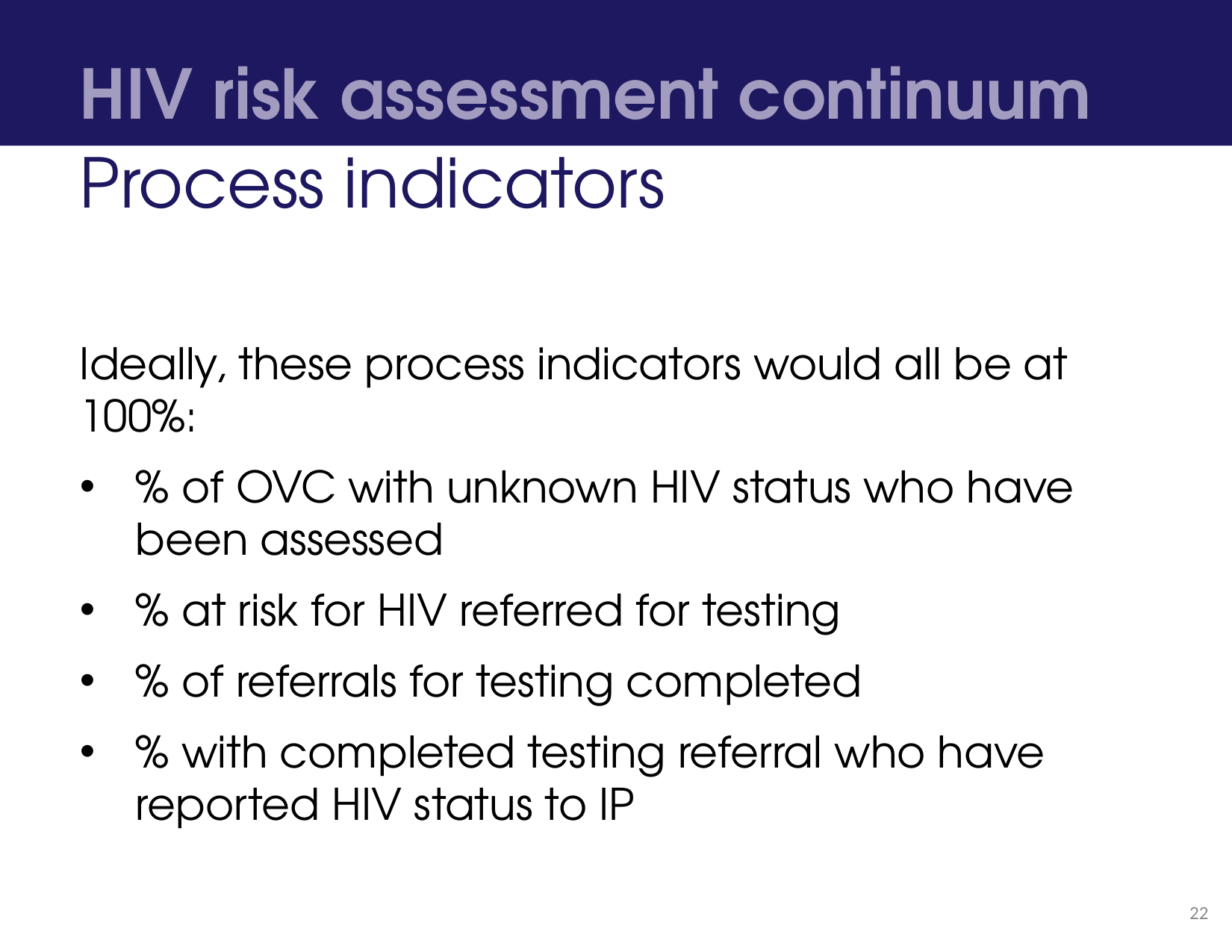

# HIV risk assessment continuum
Process indicators
Ideally, these process indicators would all be at 100%:
% of OVC with unknown HIV status who have been assessed
% at risk for HIV referred for testing
% of referrals for testing completed
% with completed testing referral who have reported HIV status to IP

22